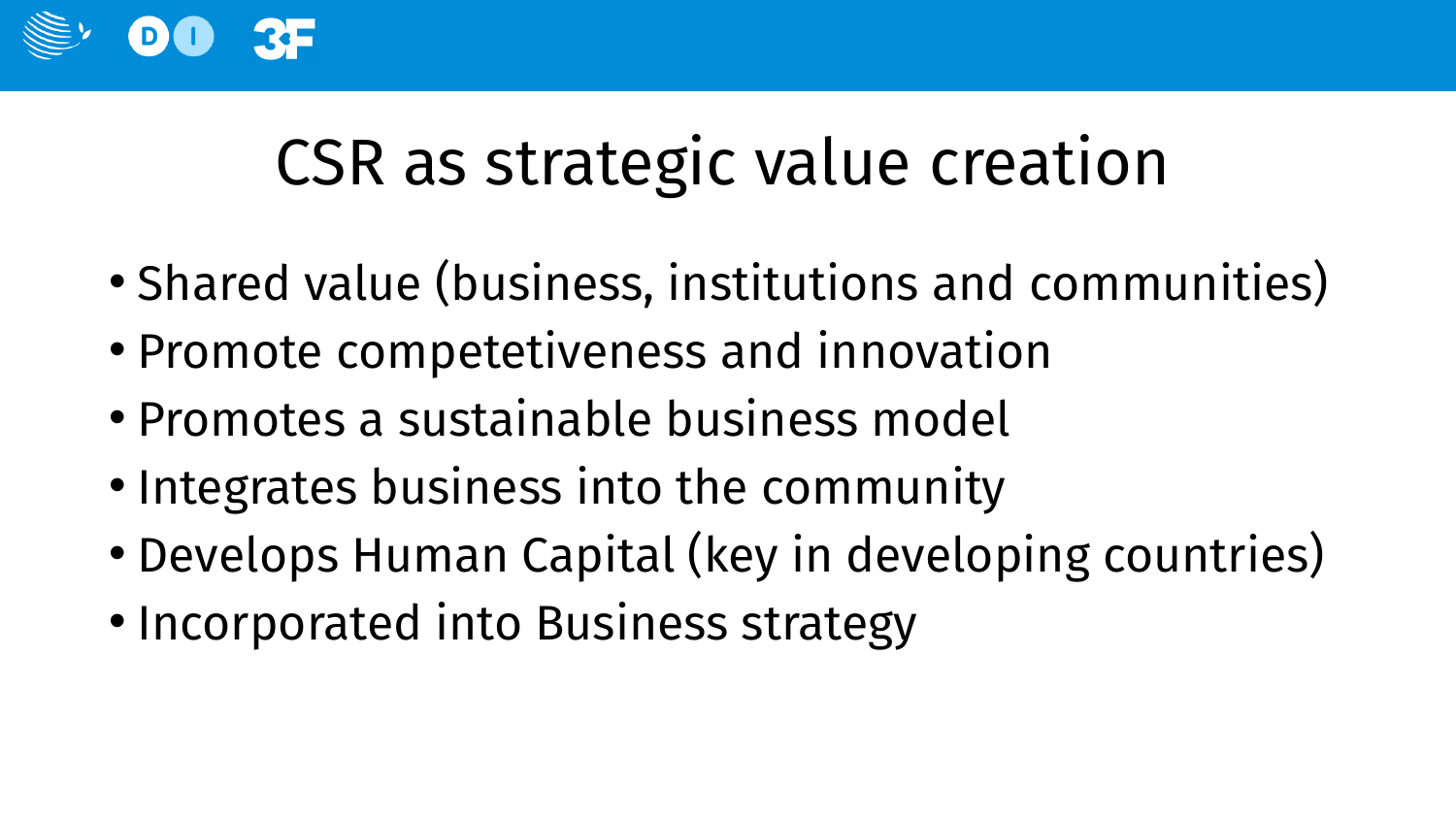

# CSR as strategic value creation
Shared value (business, institutions and communities)
Promote competetiveness and innovation
Promotes a sustainable business model
Integrates business into the community
Develops Human Capital (key in developing countries)
Incorporated into Business strategy